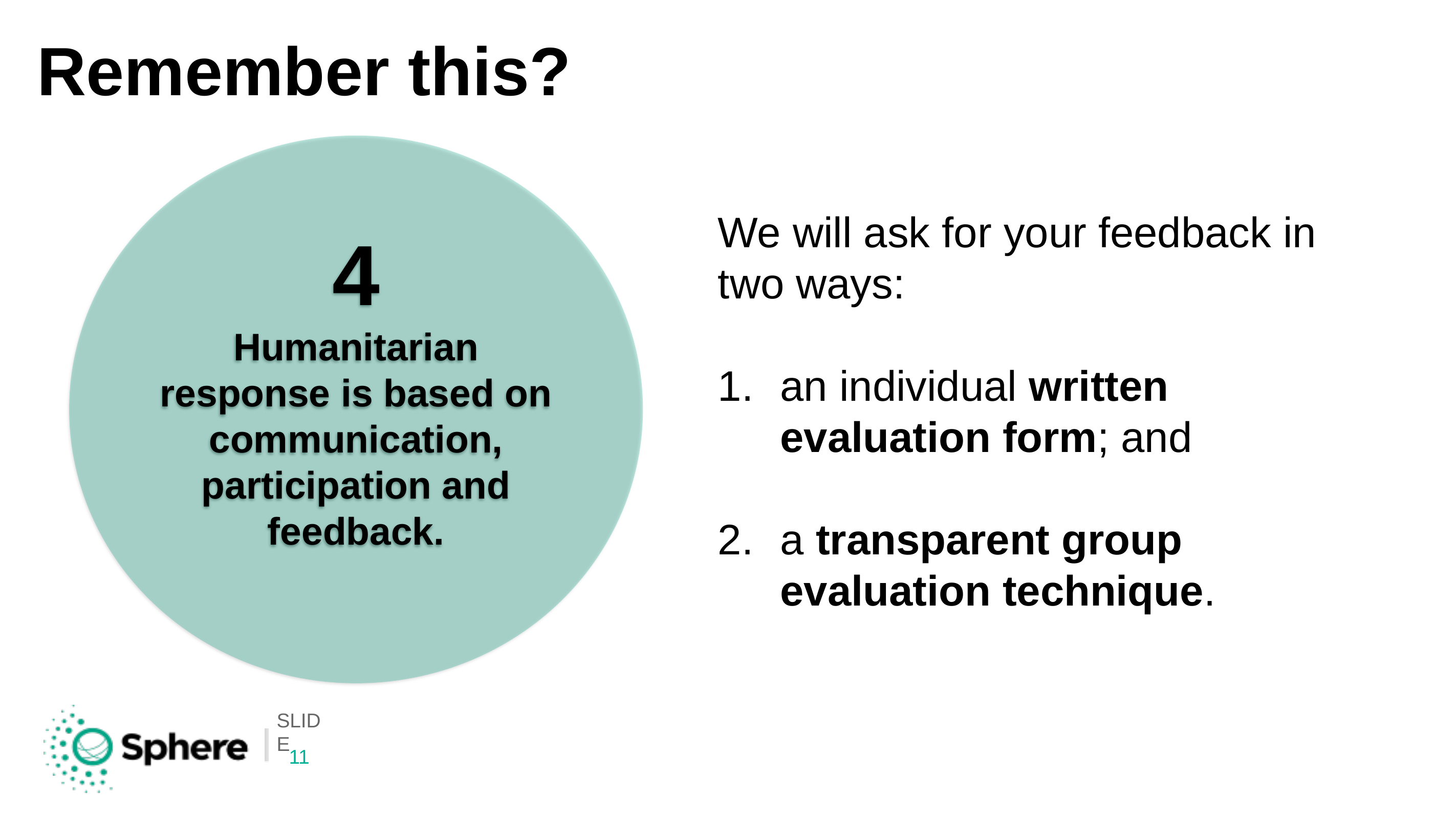

# Remember this?
4
Humanitarian response is based on communication, participation and feedback.

We will ask for your feedback in two ways:

an individual written evaluation form; and

a transparent group evaluation technique.
11